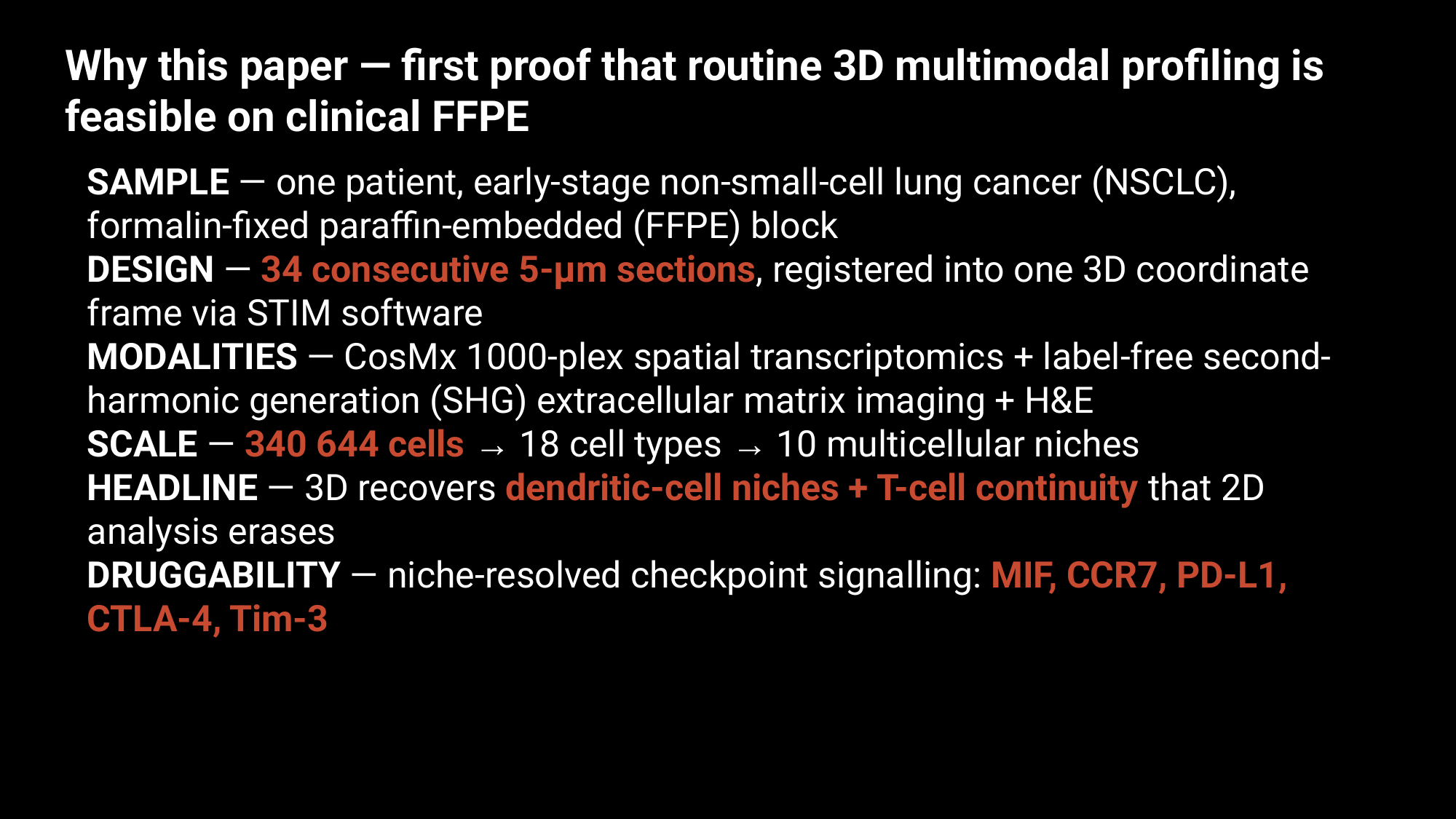

Why this paper — first proof that routine 3D multimodal profiling is feasible on clinical FFPE
SAMPLE — one patient, early-stage non-small-cell lung cancer (NSCLC), formalin-fixed paraffin-embedded (FFPE) block
DESIGN — 34 consecutive 5-µm sections, registered into one 3D coordinate frame via STIM software
MODALITIES — CosMx 1000-plex spatial transcriptomics + label-free second-harmonic generation (SHG) extracellular matrix imaging + H&E
SCALE — 340 644 cells → 18 cell types → 10 multicellular niches
HEADLINE — 3D recovers dendritic-cell niches + T-cell continuity that 2D analysis erases
DRUGGABILITY — niche-resolved checkpoint signalling: MIF, CCR7, PD-L1, CTLA-4, Tim-3